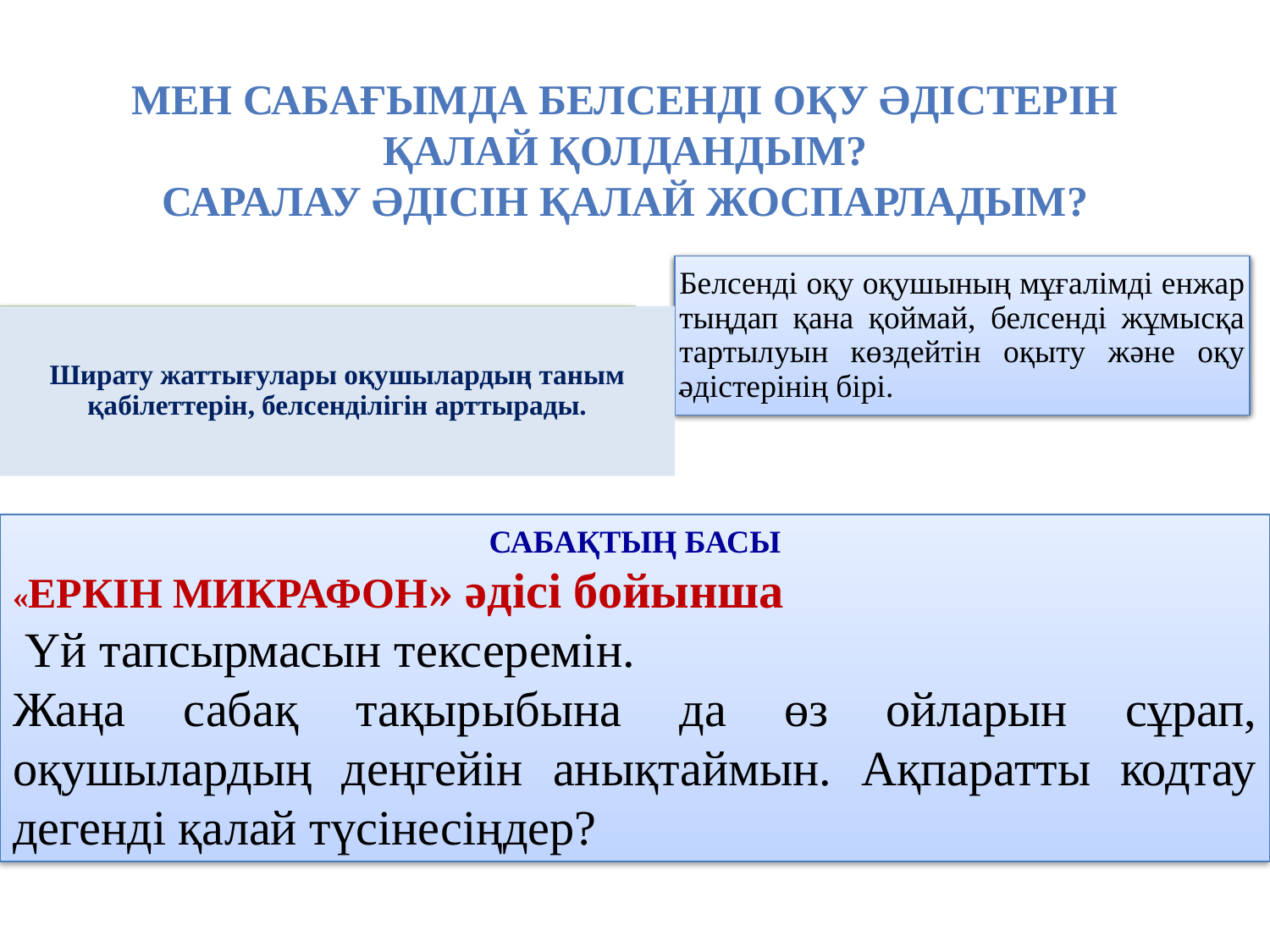

Мен сабағымда белсенді оқу әдістерін қалай қолдандым?
Саралау әдісін қалай жоспарладым?

Белсенді оқу оқушының мұғалімді енжар тыңдап қана қоймай, белсенді жұмысқа тартылуын көздейтін оқыту және оқу әдістерінің бірі.

Ширату жаттығулары оқушылардың таным қабілеттерін, белсенділігін арттырады.
.
САБАҚТЫҢ БАСЫ
«ЕРКІН МИКРАФОН» әдісі бойынша
 Үй тапсырмасын тексеремін.
Жаңа сабақ тақырыбына да өз ойларын сұрап, оқушылардың деңгейін анықтаймын. Ақпаратты кодтау дегенді қалай түсінесіңдер?